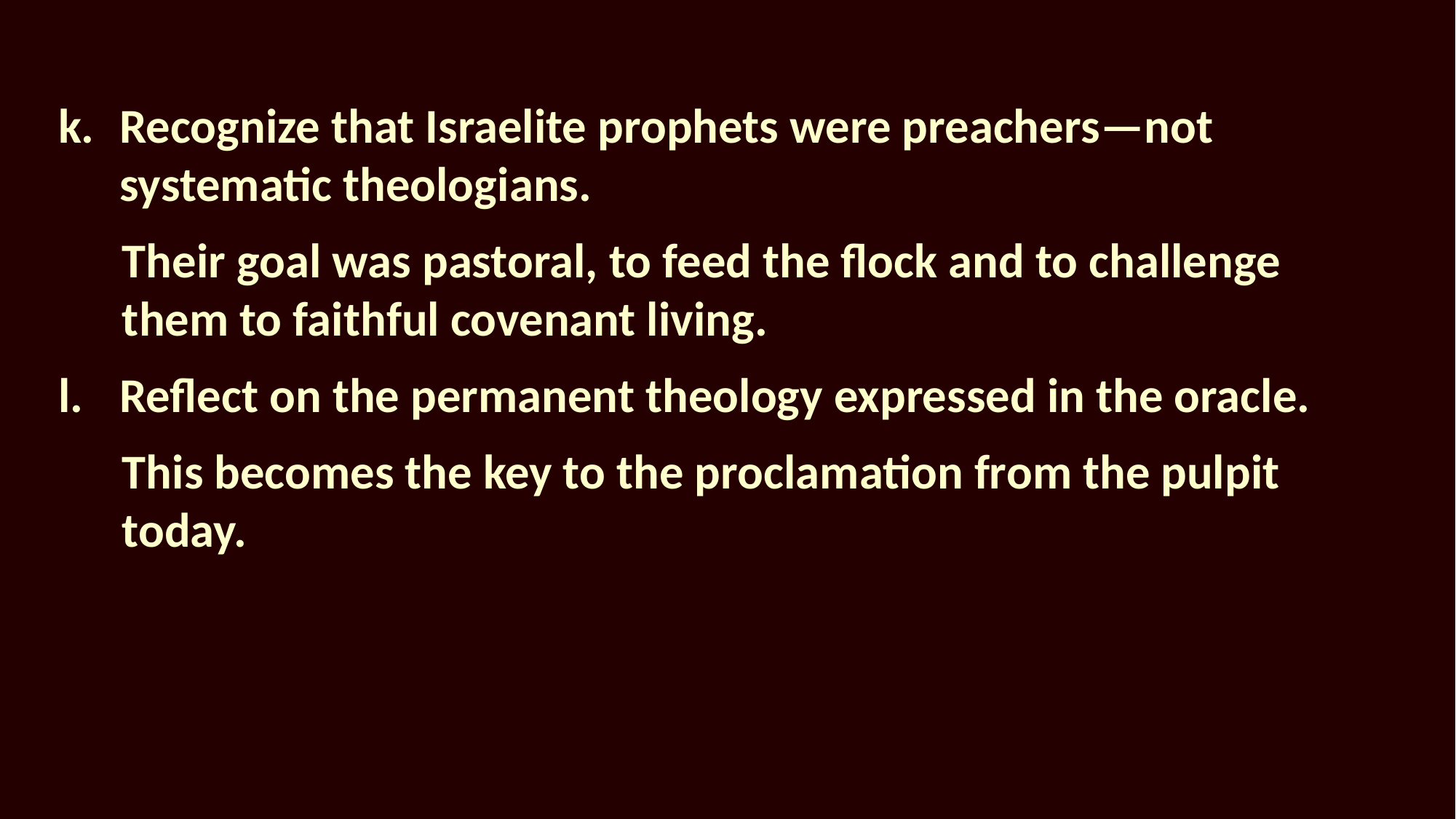

Recognize that Israelite prophets were preachers—not systematic theologians.
Their goal was pastoral, to feed the flock and to challenge them to faithful covenant living.
Reflect on the permanent theology expressed in the oracle.
This becomes the key to the proclamation from the pulpit today.